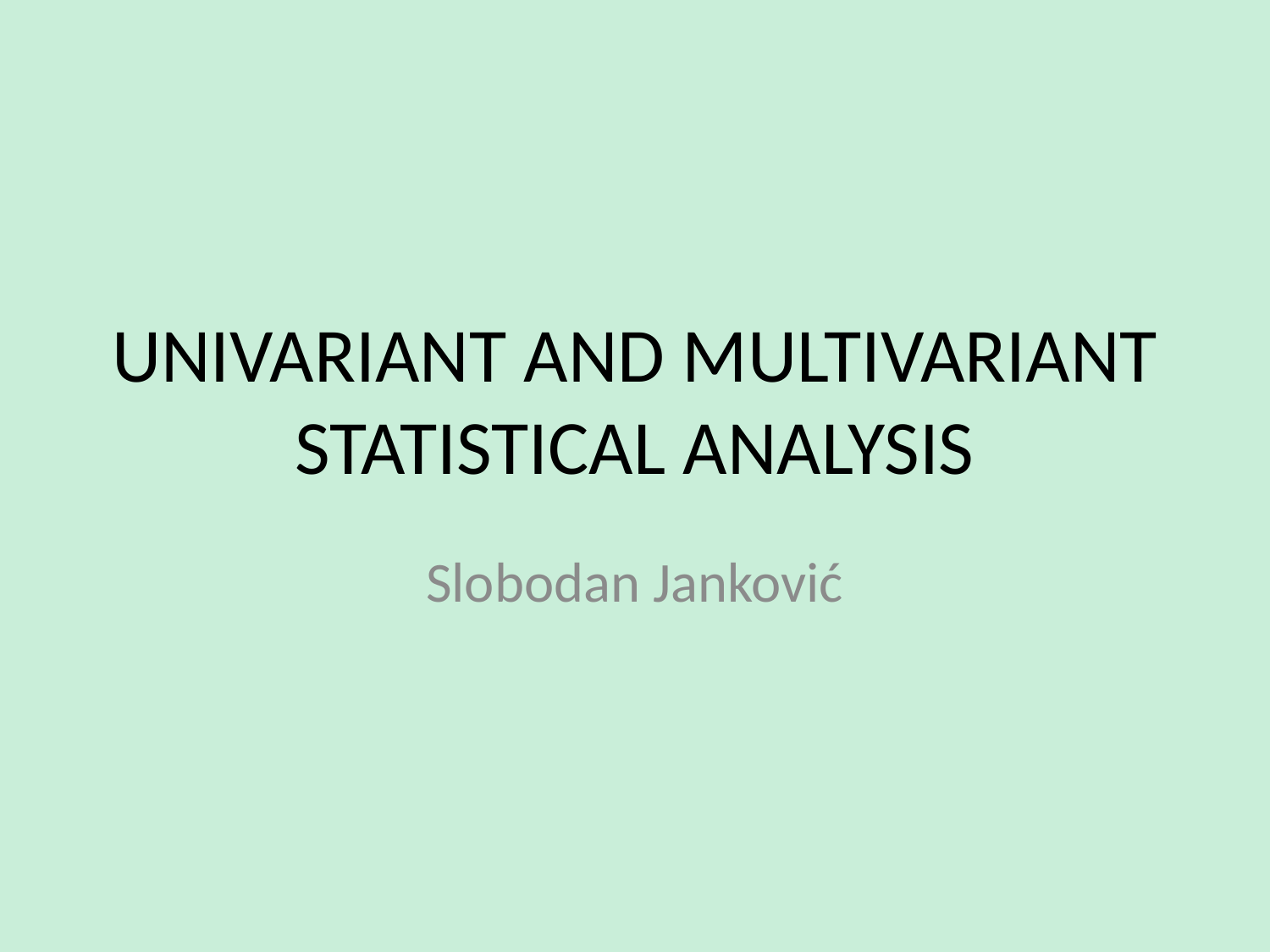

# UNIVARIANT AND MULTIVARIANT STATISTICAL ANALYSIS
Slobodan Janković